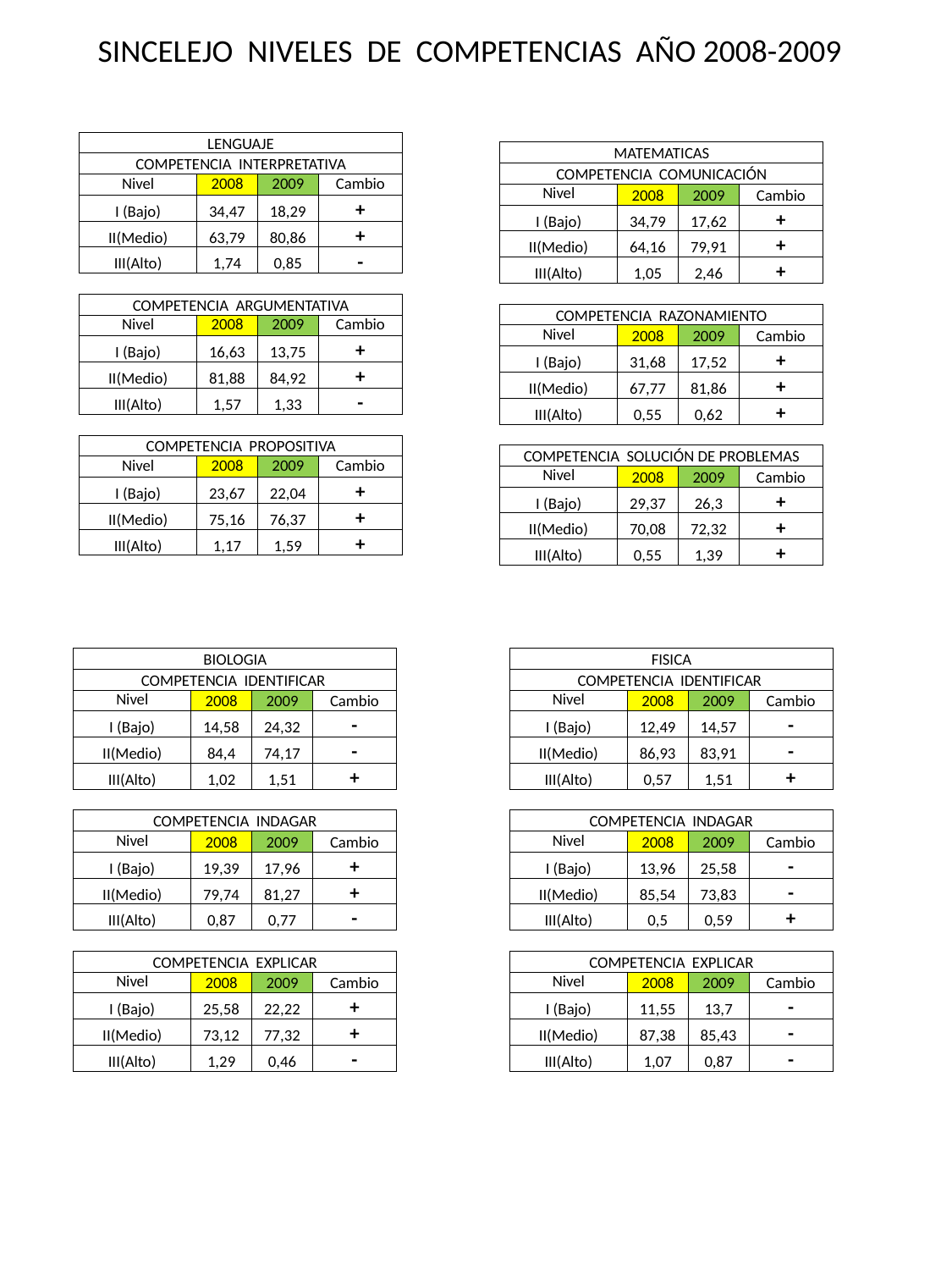

SINCELEJO  NIVELES  DE  COMPETENCIAS  AÑO 2008-2009
| LENGUAJE |  |  |  |
| --- | --- | --- | --- |
| COMPETENCIA INTERPRETATIVA |  |  |  |
| Nivel | 2008 | 2009 | Cambio |
| I (Bajo) | 34,47 | 18,29 | + |
| II(Medio) | 63,79 | 80,86 | + |
| III(Alto) | 1,74 | 0,85 | - |
|  |  |  |  |
| COMPETENCIA ARGUMENTATIVA |  |  |  |
| Nivel | 2008 | 2009 | Cambio |
| I (Bajo) | 16,63 | 13,75 | + |
| II(Medio) | 81,88 | 84,92 | + |
| III(Alto) | 1,57 | 1,33 | - |
|  |  |  |  |
| COMPETENCIA PROPOSITIVA |  |  |  |
| Nivel | 2008 | 2009 | Cambio |
| I (Bajo) | 23,67 | 22,04 | + |
| II(Medio) | 75,16 | 76,37 | + |
| III(Alto) | 1,17 | 1,59 | + |
| MATEMATICAS |  |  |  |
| --- | --- | --- | --- |
| COMPETENCIA COMUNICACIÓN |  |  |  |
| Nivel | 2008 | 2009 | Cambio |
| I (Bajo) | 34,79 | 17,62 | + |
| II(Medio) | 64,16 | 79,91 | + |
| III(Alto) | 1,05 | 2,46 | + |
|  |  |  |  |
| COMPETENCIA RAZONAMIENTO |  |  |  |
| Nivel | 2008 | 2009 | Cambio |
| I (Bajo) | 31,68 | 17,52 | + |
| II(Medio) | 67,77 | 81,86 | + |
| III(Alto) | 0,55 | 0,62 | + |
|  |  |  |  |
| COMPETENCIA SOLUCIÓN DE PROBLEMAS |  |  |  |
| Nivel | 2008 | 2009 | Cambio |
| I (Bajo) | 29,37 | 26,3 | + |
| II(Medio) | 70,08 | 72,32 | + |
| III(Alto) | 0,55 | 1,39 | + |
| BIOLOGIA |  |  |  |
| --- | --- | --- | --- |
| COMPETENCIA IDENTIFICAR |  |  |  |
| Nivel | 2008 | 2009 | Cambio |
| I (Bajo) | 14,58 | 24,32 | - |
| II(Medio) | 84,4 | 74,17 | - |
| III(Alto) | 1,02 | 1,51 | + |
|  |  |  |  |
| COMPETENCIA INDAGAR |  |  |  |
| Nivel | 2008 | 2009 | Cambio |
| I (Bajo) | 19,39 | 17,96 | + |
| II(Medio) | 79,74 | 81,27 | + |
| III(Alto) | 0,87 | 0,77 | - |
|  |  |  |  |
| COMPETENCIA EXPLICAR |  |  |  |
| Nivel | 2008 | 2009 | Cambio |
| I (Bajo) | 25,58 | 22,22 | + |
| II(Medio) | 73,12 | 77,32 | + |
| III(Alto) | 1,29 | 0,46 | - |
| FISICA |  |  |  |
| --- | --- | --- | --- |
| COMPETENCIA IDENTIFICAR |  |  |  |
| Nivel | 2008 | 2009 | Cambio |
| I (Bajo) | 12,49 | 14,57 | - |
| II(Medio) | 86,93 | 83,91 | - |
| III(Alto) | 0,57 | 1,51 | + |
|  |  |  |  |
| COMPETENCIA INDAGAR |  |  |  |
| Nivel | 2008 | 2009 | Cambio |
| I (Bajo) | 13,96 | 25,58 | - |
| II(Medio) | 85,54 | 73,83 | - |
| III(Alto) | 0,5 | 0,59 | + |
|  |  |  |  |
| COMPETENCIA EXPLICAR |  |  |  |
| Nivel | 2008 | 2009 | Cambio |
| I (Bajo) | 11,55 | 13,7 | - |
| II(Medio) | 87,38 | 85,43 | - |
| III(Alto) | 1,07 | 0,87 | - |